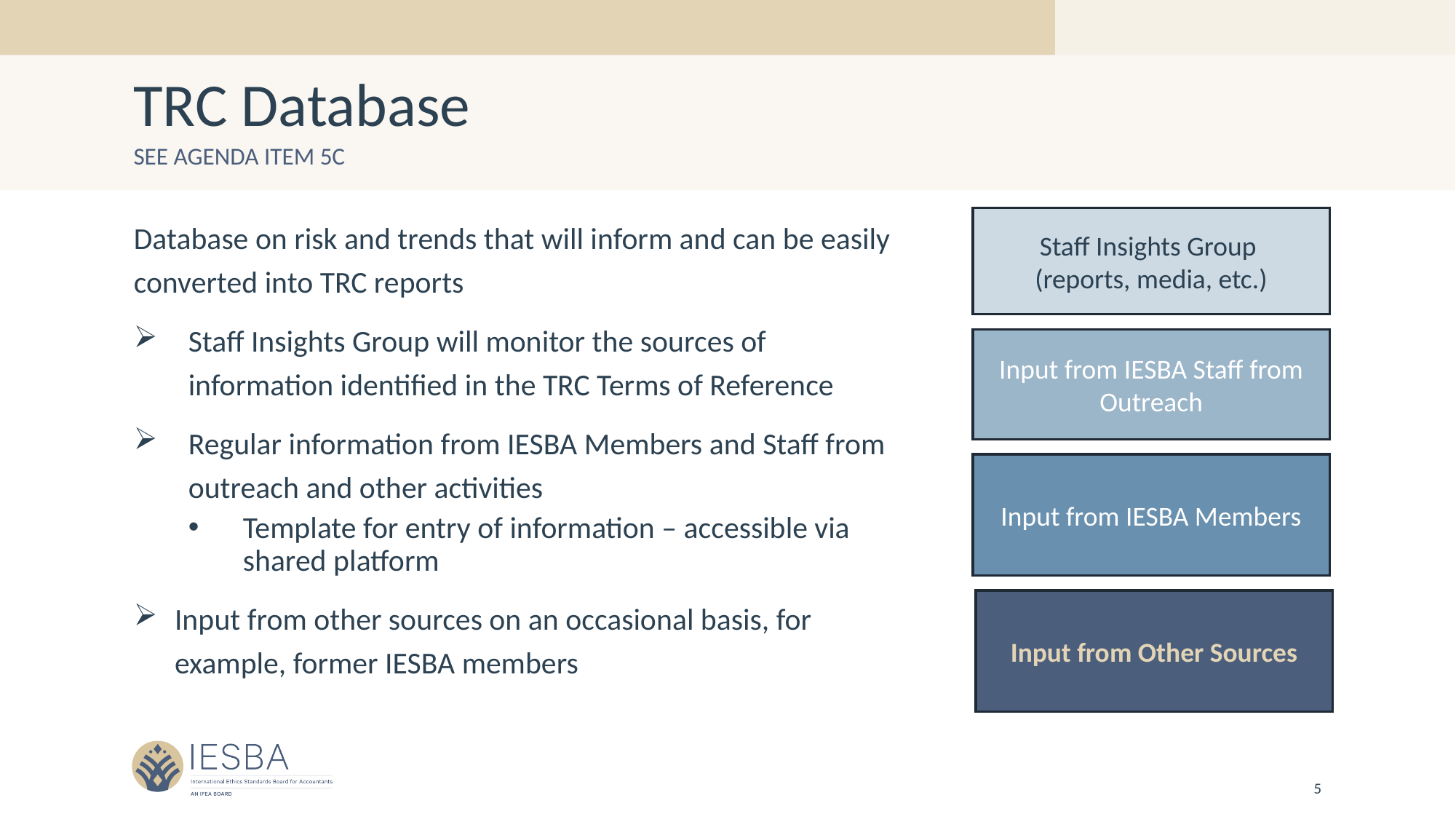

# TRC Database
See Agenda Item 5C
Database on risk and trends that will inform and can be easily converted into TRC reports
Staff Insights Group will monitor the sources of information identified in the TRC Terms of Reference
Regular information from IESBA Members and Staff from outreach and other activities
Template for entry of information – accessible via shared platform
Input from other sources on an occasional basis, for example, former IESBA members
Staff Insights Group
(reports, media, etc.)
Input from IESBA Staff from Outreach
Input from IESBA Members
Input from Other Sources
5